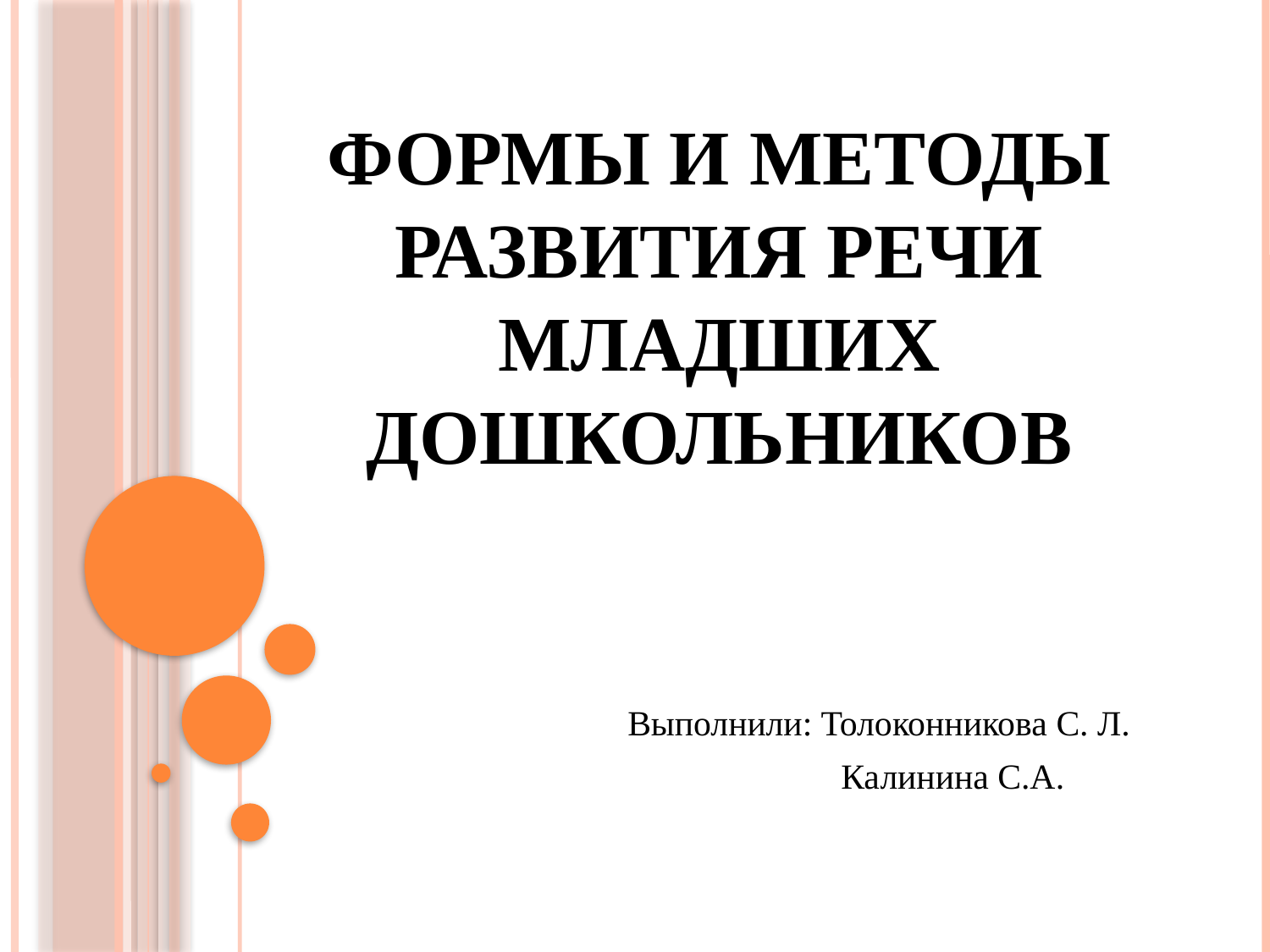

# Формы и методы развития речи младших дошкольников
Выполнили: Толоконникова С. Л.
                        Калинина С.А.